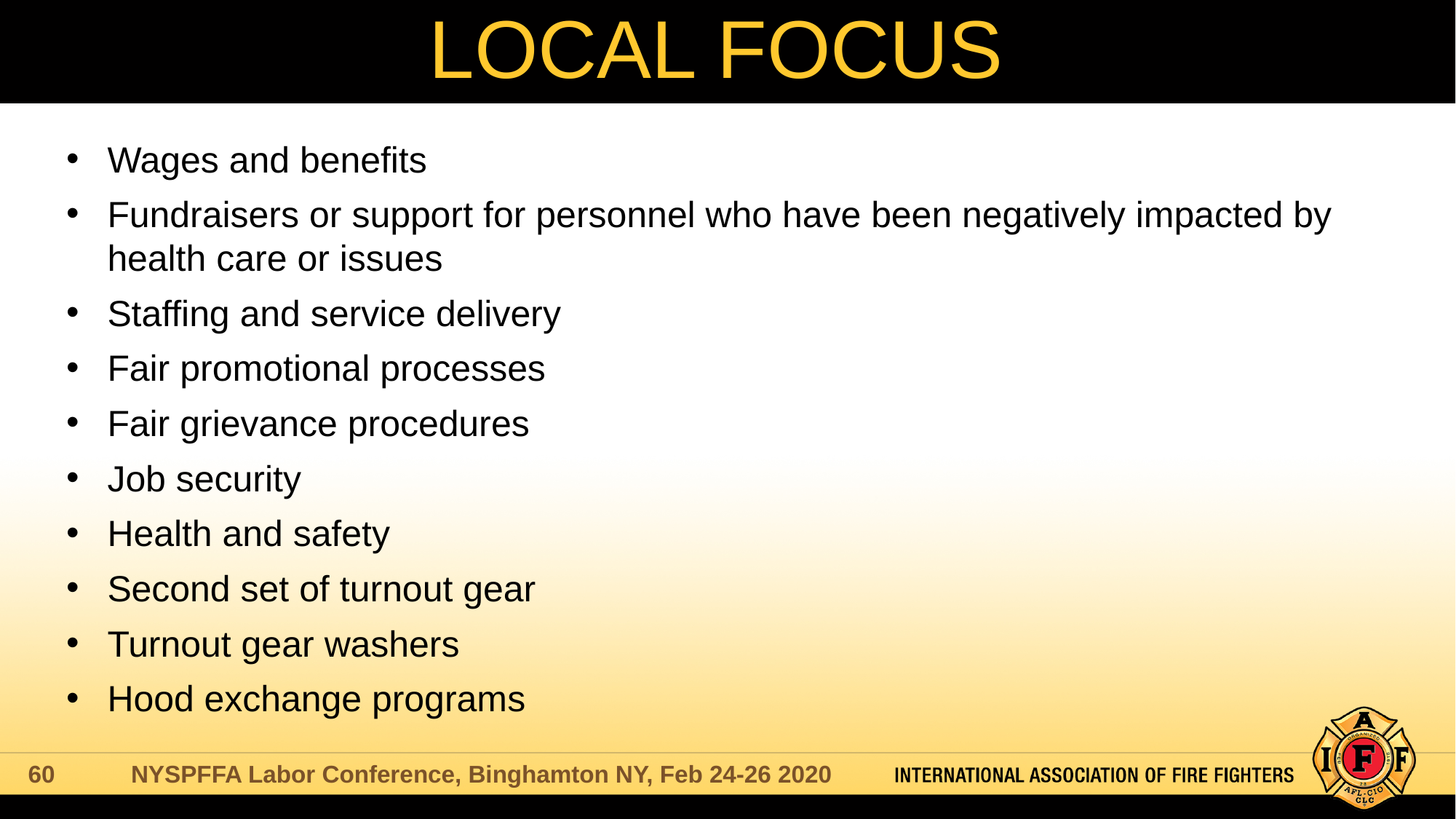

# LOCAL FOCUS
Wages and benefits
Fundraisers or support for personnel who have been negatively impacted by health care or issues
Staffing and service delivery
Fair promotional processes
Fair grievance procedures
Job security
Health and safety
Second set of turnout gear
Turnout gear washers
Hood exchange programs

NYSPFFA Labor Conference, Binghamton NY, Feb 24-26 2020